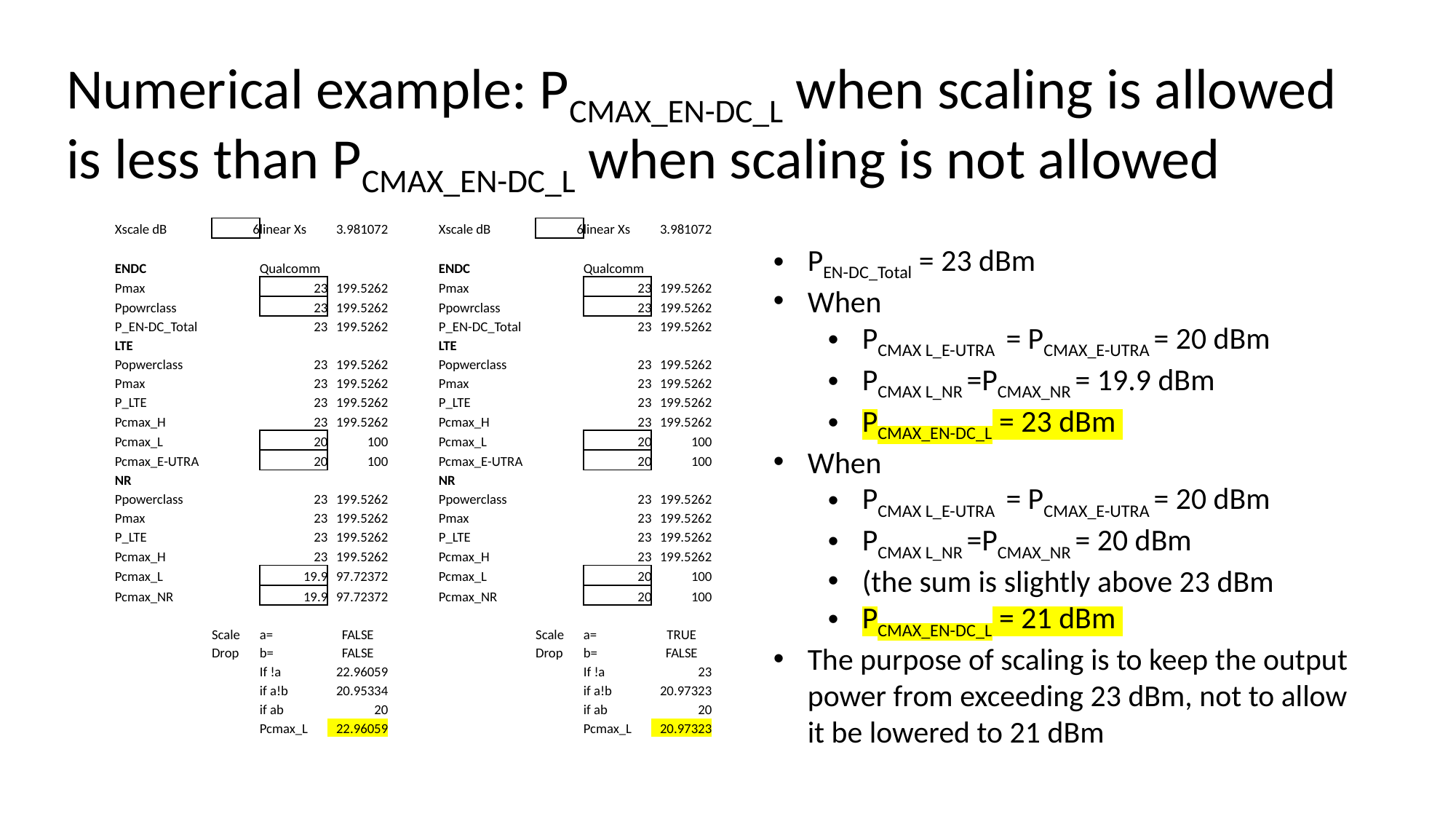

# Numerical example: PCMAX_EN-DC_L when scaling is allowed is less than PCMAX_EN-DC_L when scaling is not allowed
| Xscale dB | 6 | linear Xs | 3.981072 |
| --- | --- | --- | --- |
|  |  |  |  |
| ENDC |  | Qualcomm |  |
| Pmax |  | 23 | 199.5262 |
| Ppowrclass |  | 23 | 199.5262 |
| P\_EN-DC\_Total |  | 23 | 199.5262 |
| LTE |  |  |  |
| Popwerclass |  | 23 | 199.5262 |
| Pmax |  | 23 | 199.5262 |
| P\_LTE |  | 23 | 199.5262 |
| Pcmax\_H |  | 23 | 199.5262 |
| Pcmax\_L |  | 20 | 100 |
| Pcmax\_E-UTRA |  | 20 | 100 |
| NR |  |  |  |
| Ppowerclass |  | 23 | 199.5262 |
| Pmax |  | 23 | 199.5262 |
| P\_LTE |  | 23 | 199.5262 |
| Pcmax\_H |  | 23 | 199.5262 |
| Pcmax\_L |  | 19.9 | 97.72372 |
| Pcmax\_NR |  | 19.9 | 97.72372 |
|  |  |  |  |
|  | Scale | a= | FALSE |
|  | Drop | b= | FALSE |
|  |  | If !a | 22.96059 |
|  |  | if a!b | 20.95334 |
|  |  | if ab | 20 |
|  |  | Pcmax\_L | 22.96059 |
| Xscale dB | 6 | linear Xs | 3.981072 |
| --- | --- | --- | --- |
|  |  |  |  |
| ENDC |  | Qualcomm |  |
| Pmax |  | 23 | 199.5262 |
| Ppowrclass |  | 23 | 199.5262 |
| P\_EN-DC\_Total |  | 23 | 199.5262 |
| LTE |  |  |  |
| Popwerclass |  | 23 | 199.5262 |
| Pmax |  | 23 | 199.5262 |
| P\_LTE |  | 23 | 199.5262 |
| Pcmax\_H |  | 23 | 199.5262 |
| Pcmax\_L |  | 20 | 100 |
| Pcmax\_E-UTRA |  | 20 | 100 |
| NR |  |  |  |
| Ppowerclass |  | 23 | 199.5262 |
| Pmax |  | 23 | 199.5262 |
| P\_LTE |  | 23 | 199.5262 |
| Pcmax\_H |  | 23 | 199.5262 |
| Pcmax\_L |  | 20 | 100 |
| Pcmax\_NR |  | 20 | 100 |
|  |  |  |  |
|  | Scale | a= | TRUE |
|  | Drop | b= | FALSE |
|  |  | If !a | 23 |
|  |  | if a!b | 20.97323 |
|  |  | if ab | 20 |
|  |  | Pcmax\_L | 20.97323 |
PEN-DC_Total = 23 dBm
When
PCMAX L_E-UTRA  = PCMAX_E-UTRA = 20 dBm
PCMAX L_NR =PCMAX_NR = 19.9 dBm
PCMAX_EN-DC_L = 23 dBm
When
PCMAX L_E-UTRA  = PCMAX_E-UTRA = 20 dBm
PCMAX L_NR =PCMAX_NR = 20 dBm
(the sum is slightly above 23 dBm
PCMAX_EN-DC_L = 21 dBm
The purpose of scaling is to keep the output power from exceeding 23 dBm, not to allow it be lowered to 21 dBm